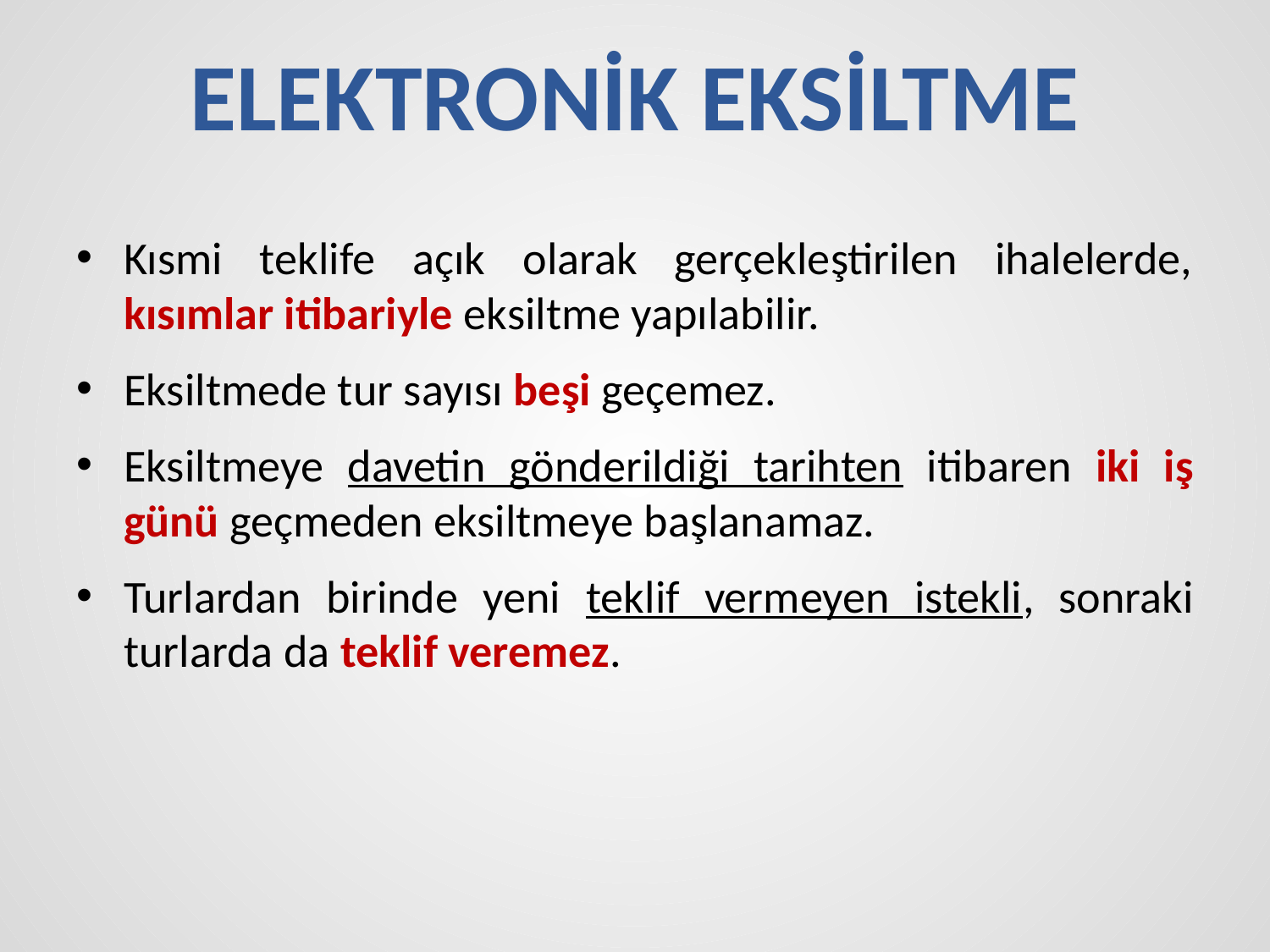

# ELEKTRONİK EKSİLTME
Kısmi teklife açık olarak gerçekleştirilen ihalelerde, kısımlar itibariyle eksiltme yapılabilir.
Eksiltmede tur sayısı beşi geçemez.
Eksiltmeye davetin gönderildiği tarihten itibaren iki iş günü geçmeden eksiltmeye başlanamaz.
Turlardan birinde yeni teklif vermeyen istekli, sonraki turlarda da teklif veremez.